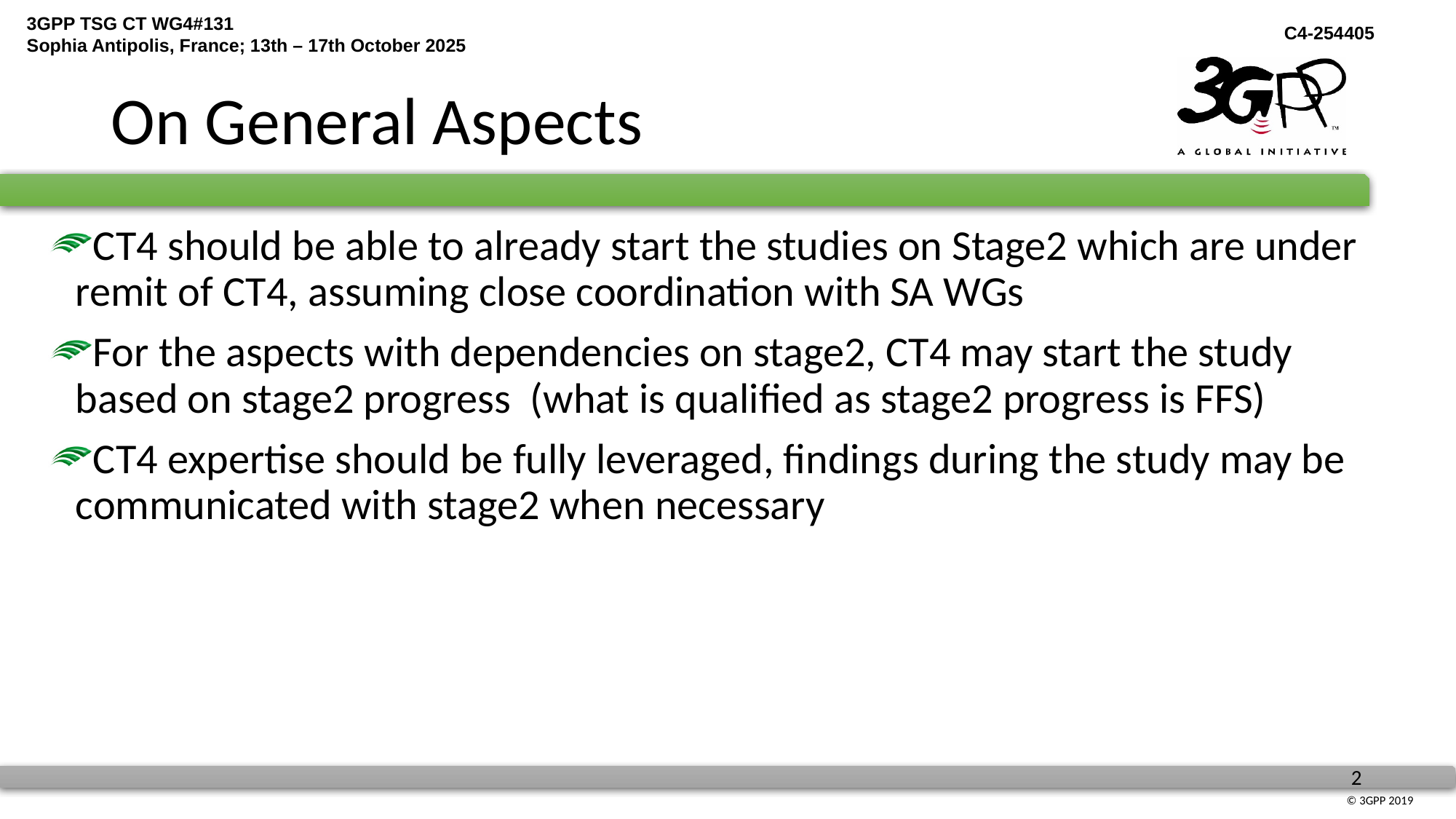

# On General Aspects
CT4 should be able to already start the studies on Stage2 which are under remit of CT4, assuming close coordination with SA WGs
For the aspects with dependencies on stage2, CT4 may start the study based on stage2 progress  (what is qualified as stage2 progress is FFS)
CT4 expertise should be fully leveraged, findings during the study may be communicated with stage2 when necessary